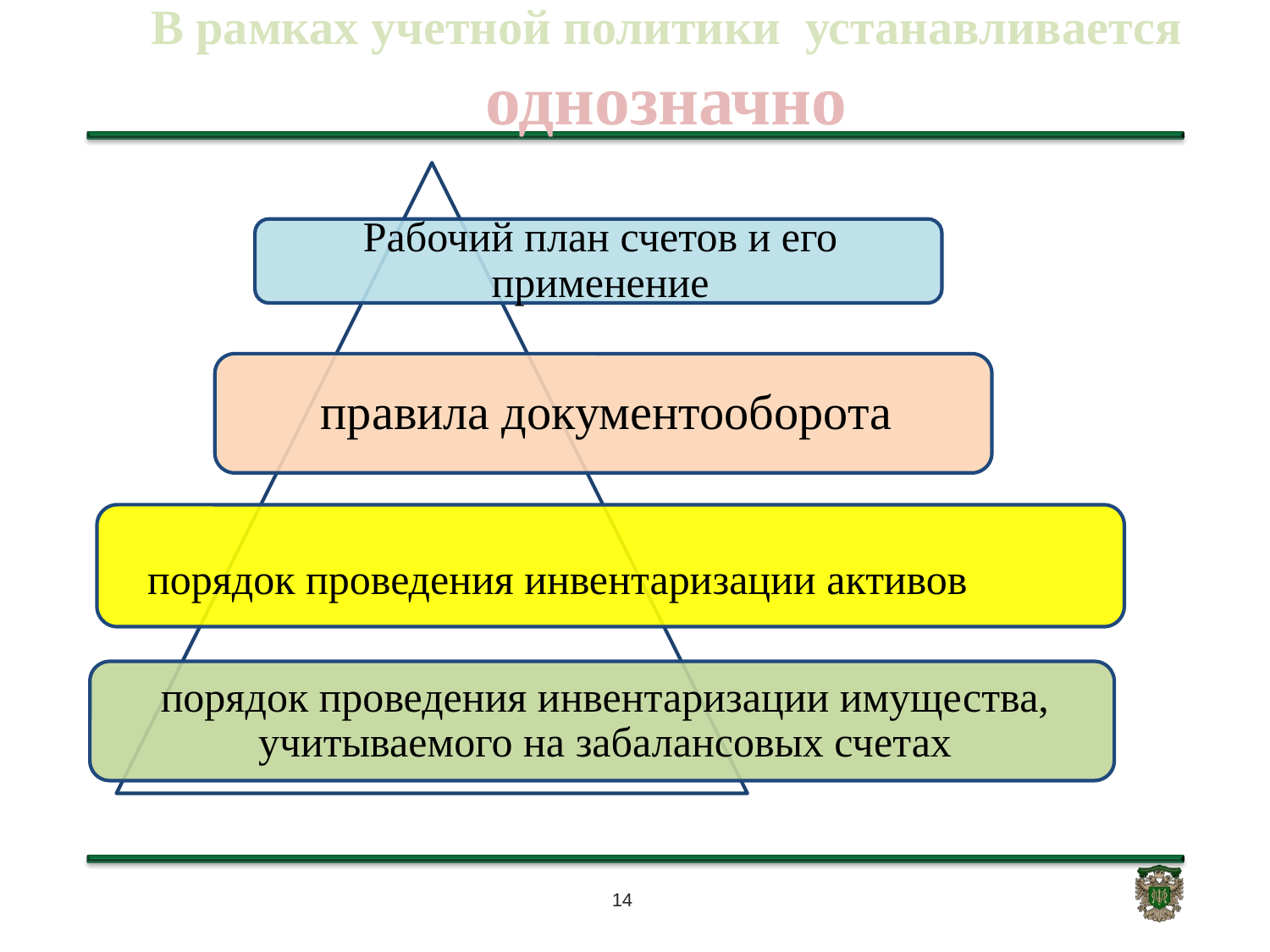

# В рамках учетной политики  устанавливается однозначно
Рабочий план счетов и его применение
правила документооборота

порядок проведения инвентаризации имущества, учитываемого на забалансовых счетах
порядок проведения инвентаризации активов
14